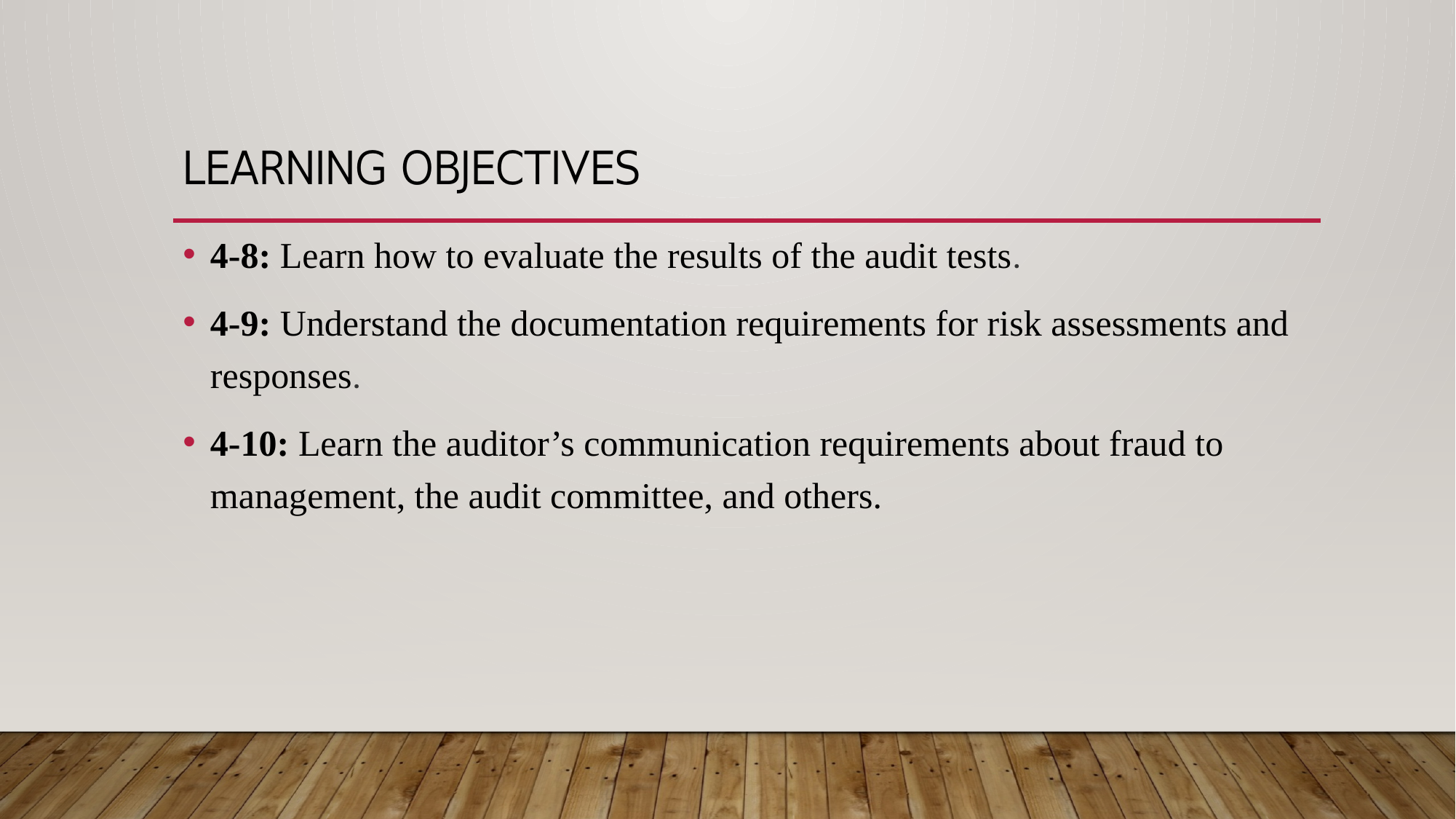

Learning Objectives
4-8: Learn how to evaluate the results of the audit tests.
4-9: Understand the documentation requirements for risk assessments and responses.
4-10: Learn the auditor’s communication requirements about fraud to management, the audit committee, and others.